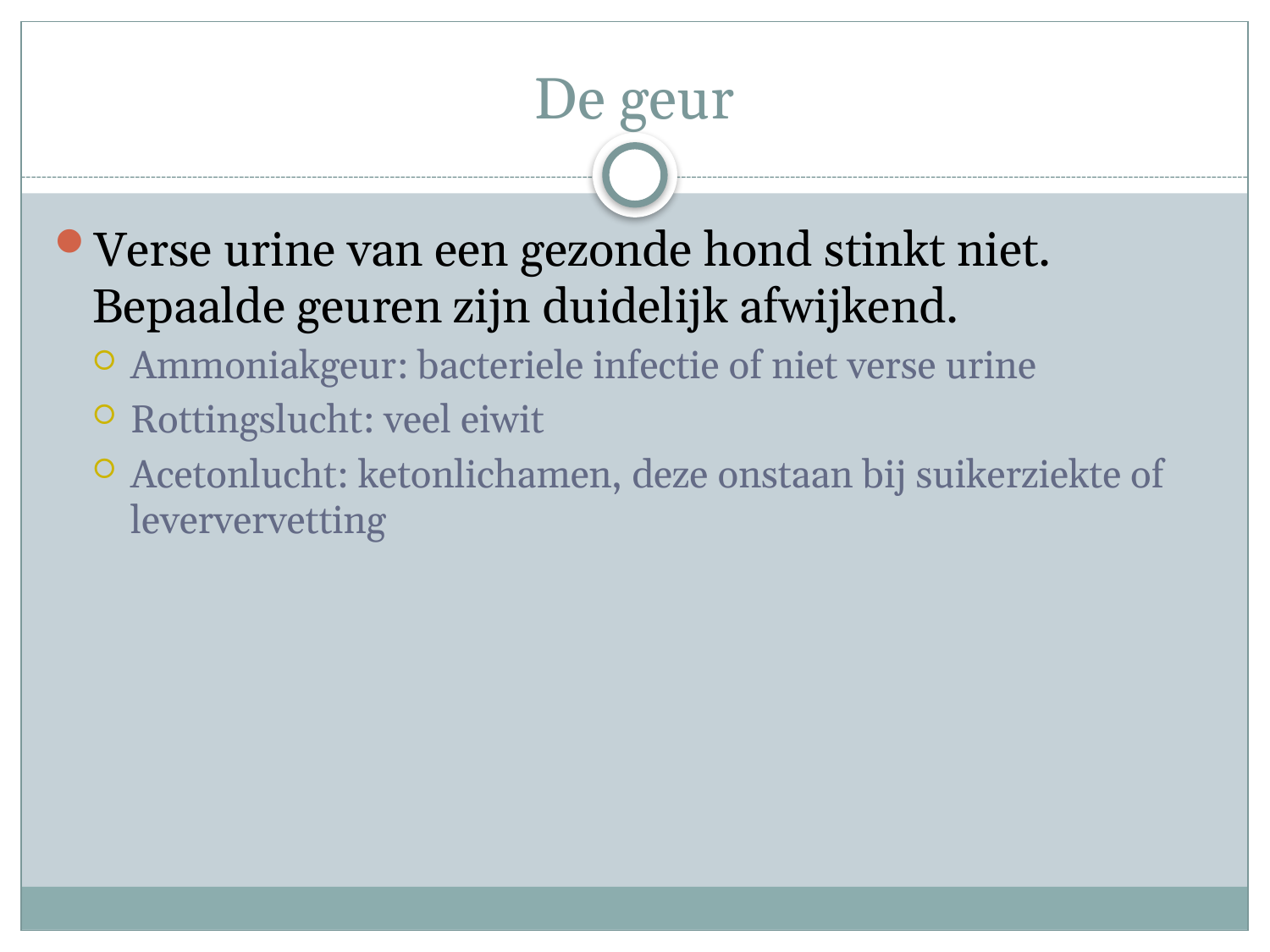

# De geur
Verse urine van een gezonde hond stinkt niet. Bepaalde geuren zijn duidelijk afwijkend.
Ammoniakgeur: bacteriele infectie of niet verse urine
Rottingslucht: veel eiwit
Acetonlucht: ketonlichamen, deze onstaan bij suikerziekte of leververvetting